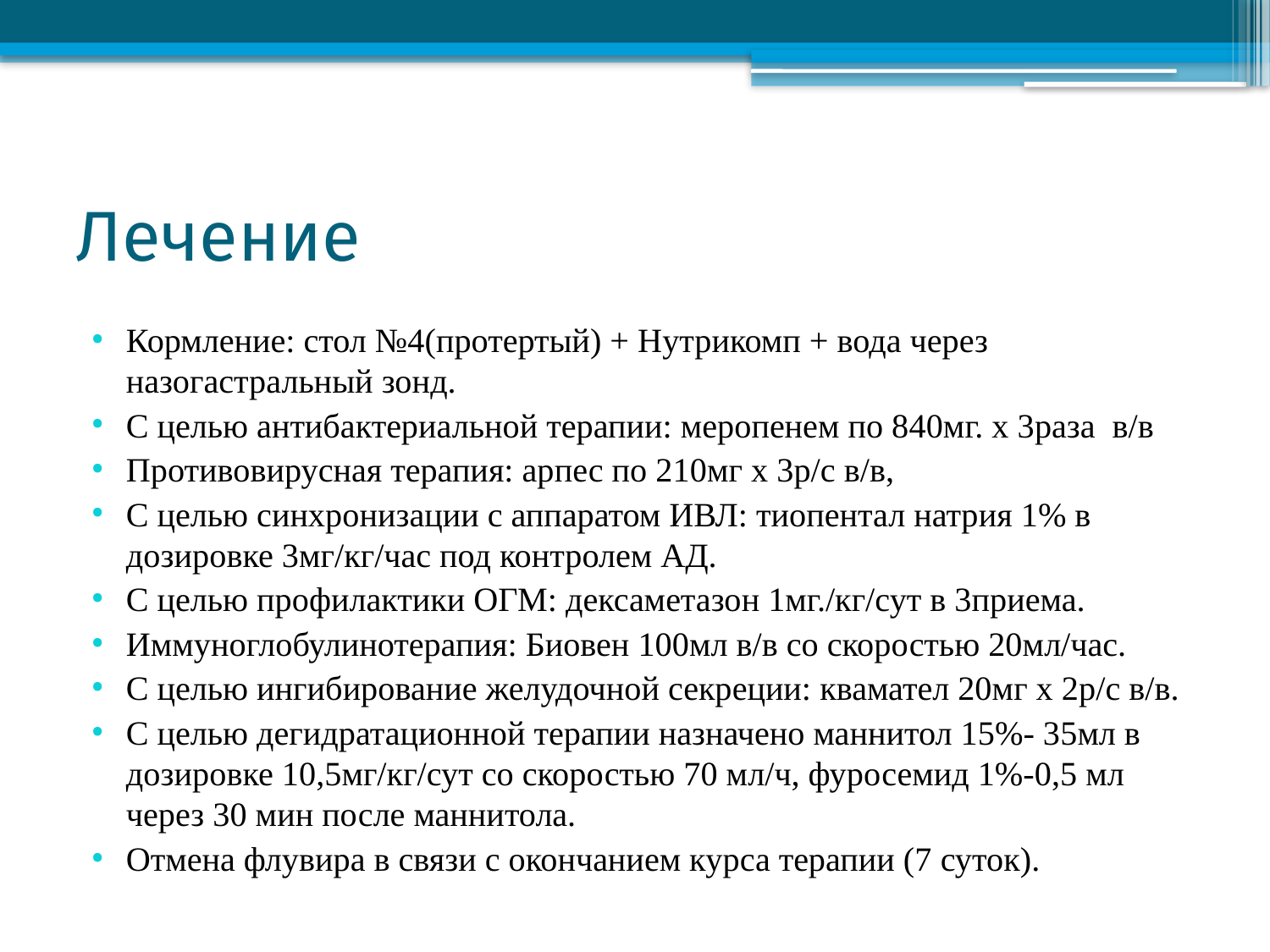

# Лечение
Кормление: стол №4(протертый) + Нутрикомп + вода через назогастральный зонд.
С целью антибактериальной терапии: меропенем по 840мг. х 3раза  в/в
Противовирусная терапия: арпес по 210мг х 3р/с в/в,
С целью синхронизации с аппаратом ИВЛ: тиопентал натрия 1% в дозировке 3мг/кг/час под контролем АД.
С целью профилактики ОГМ: дексаметазон 1мг./кг/сут в 3приема.
Иммуноглобулинотерапия: Биовен 100мл в/в со скоростью 20мл/час.
С целью ингибирование желудочной секреции: квамател 20мг х 2р/с в/в.
С целью дегидратационной терапии назначено маннитол 15%- 35мл в дозировке 10,5мг/кг/сут со скоростью 70 мл/ч, фуросемид 1%-0,5 мл через 30 мин после маннитола.
Отмена флувира в связи с окончанием курса терапии (7 суток).